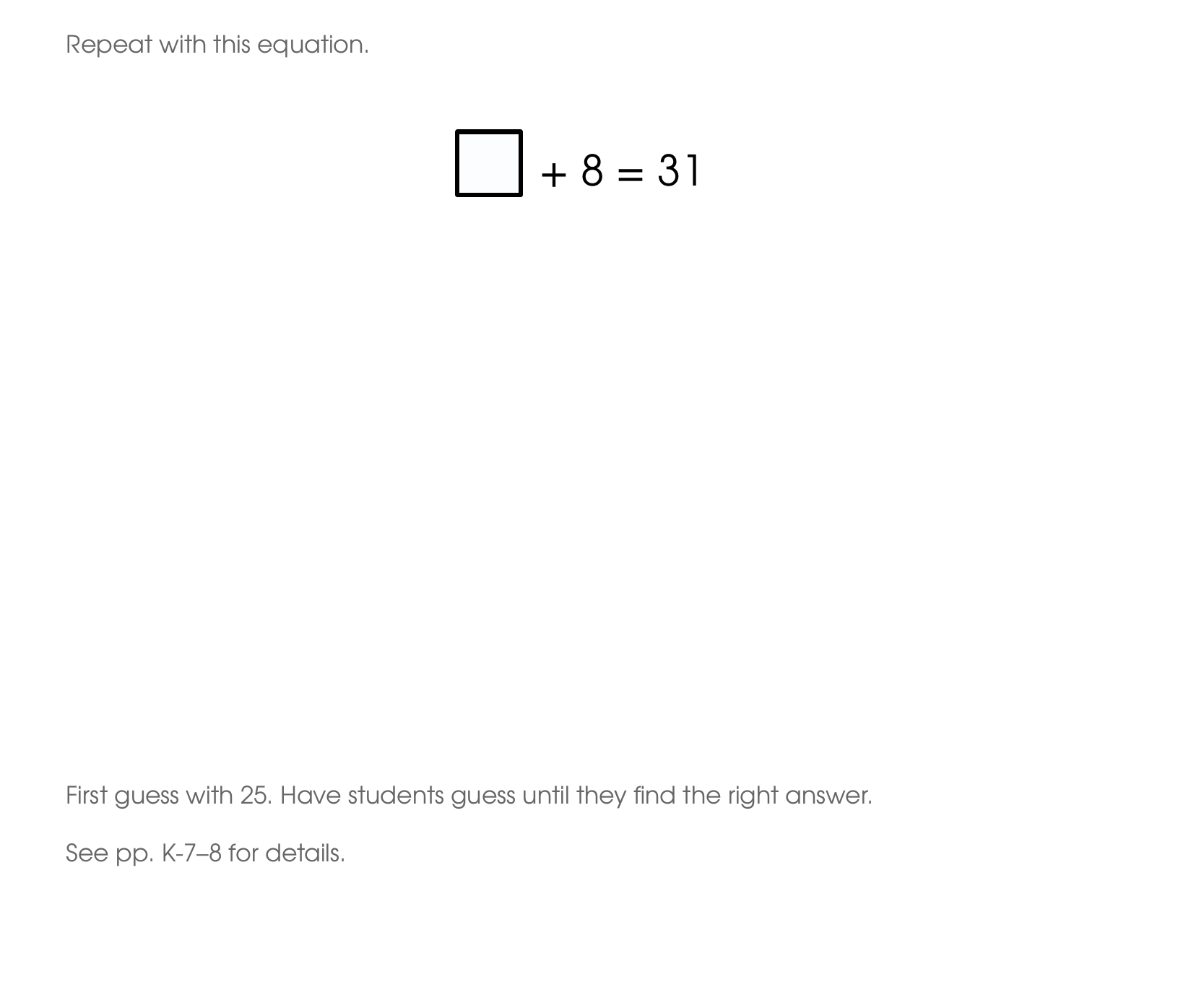

Repeat with this equation.

     + 8 = 31
First guess with 25. Have students guess until they find the right answer.
See pp. K-7–8 for details.